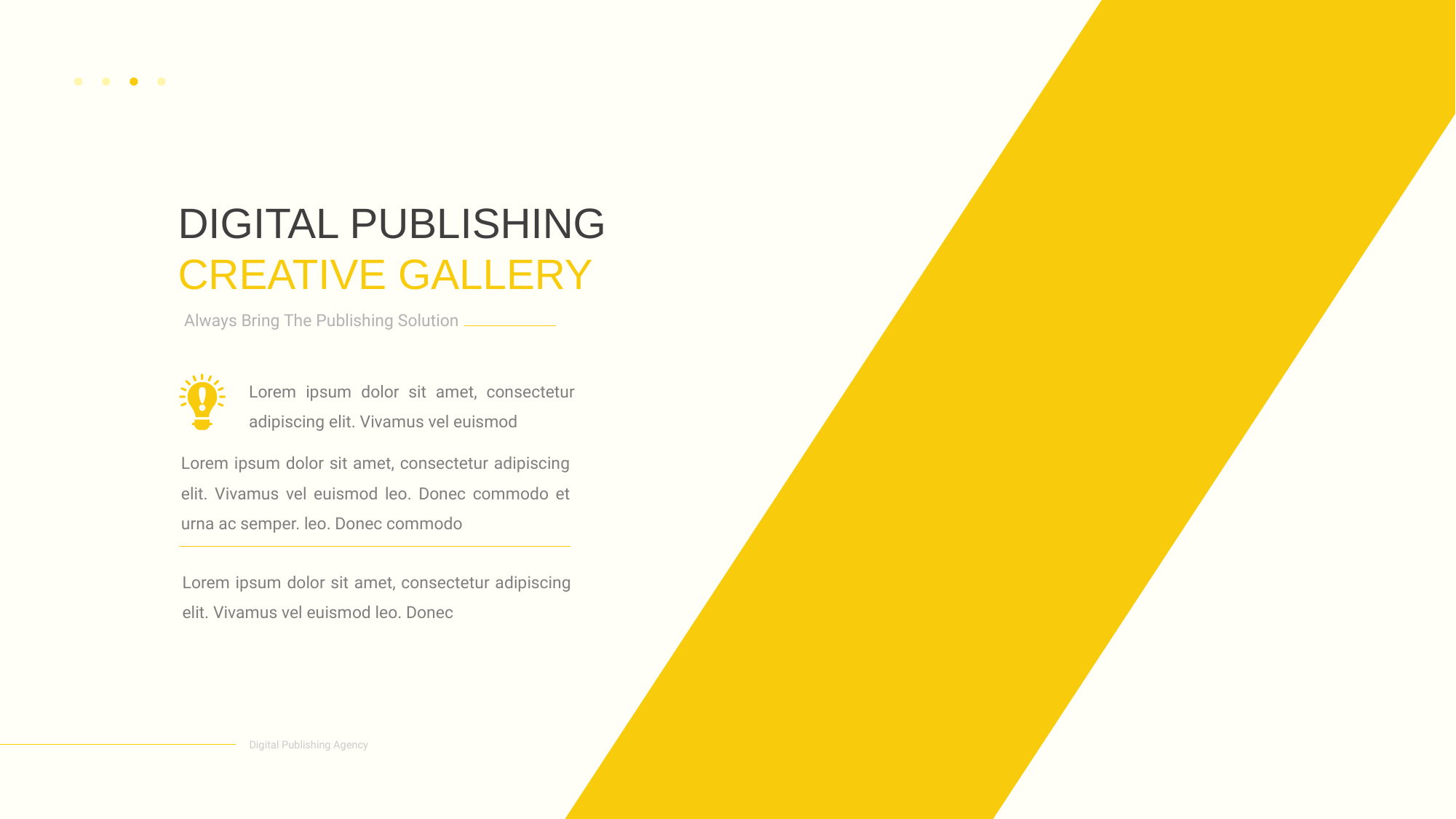

DIGITAL PUBLISHING
CREATIVE GALLERY

Always Bring The Publishing Solution
Lorem ipsum dolor sit amet, consectetur adipiscing elit. Vivamus vel euismod

Lorem ipsum dolor sit amet, consectetur adipiscing elit. Vivamus vel euismod leo. Donec commodo et urna ac semper. leo. Donec commodo
Lorem ipsum dolor sit amet, consectetur adipiscing elit. Vivamus vel euismod leo. Donec
Digital Publishing Agency